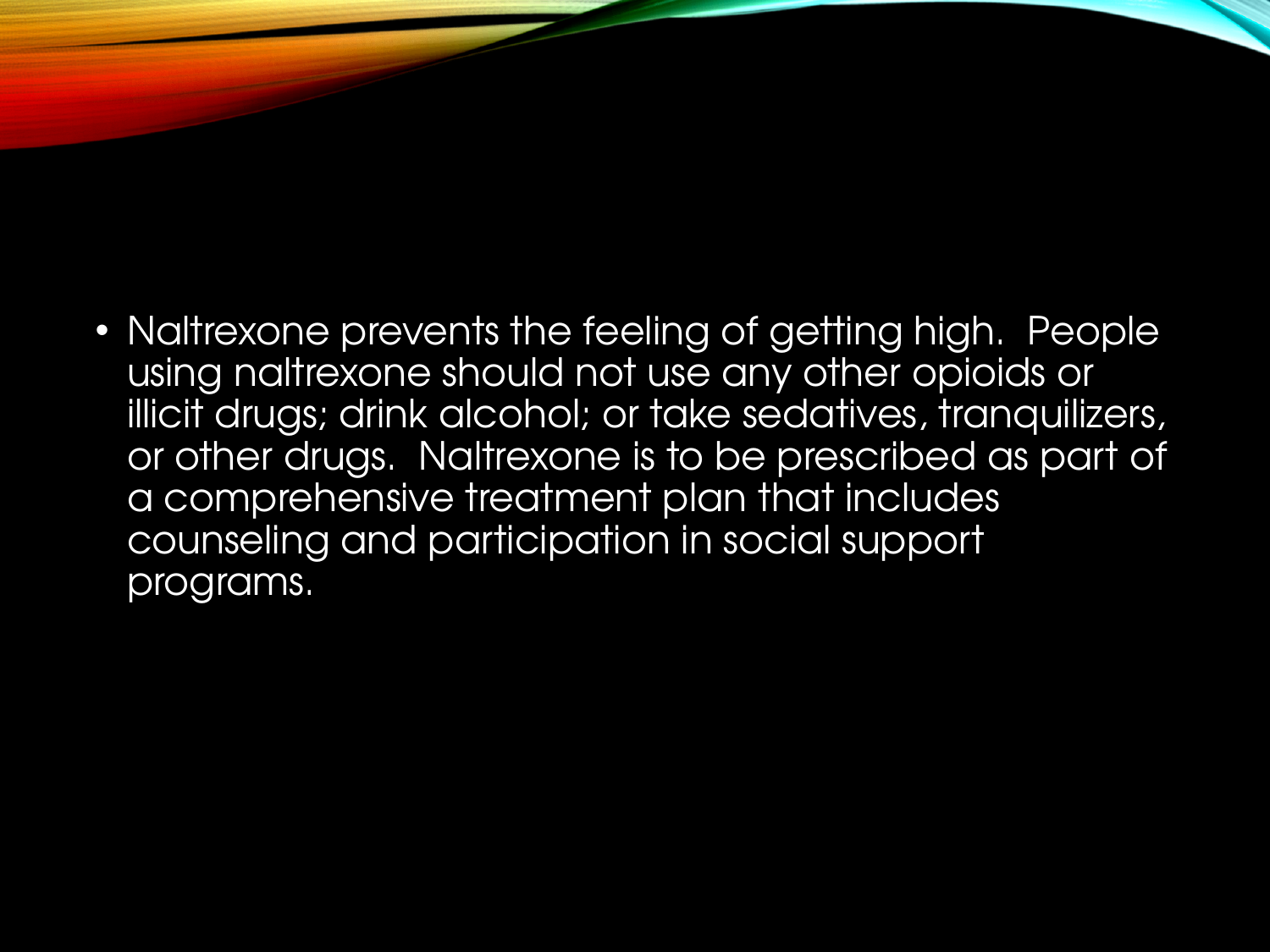

Naltrexone prevents the feeling of getting high.  People using naltrexone should not use any other opioids or illicit drugs; drink alcohol; or take sedatives, tranquilizers, or other drugs.  Naltrexone is to be prescribed as part of a comprehensive treatment plan that includes counseling and participation in social support programs.